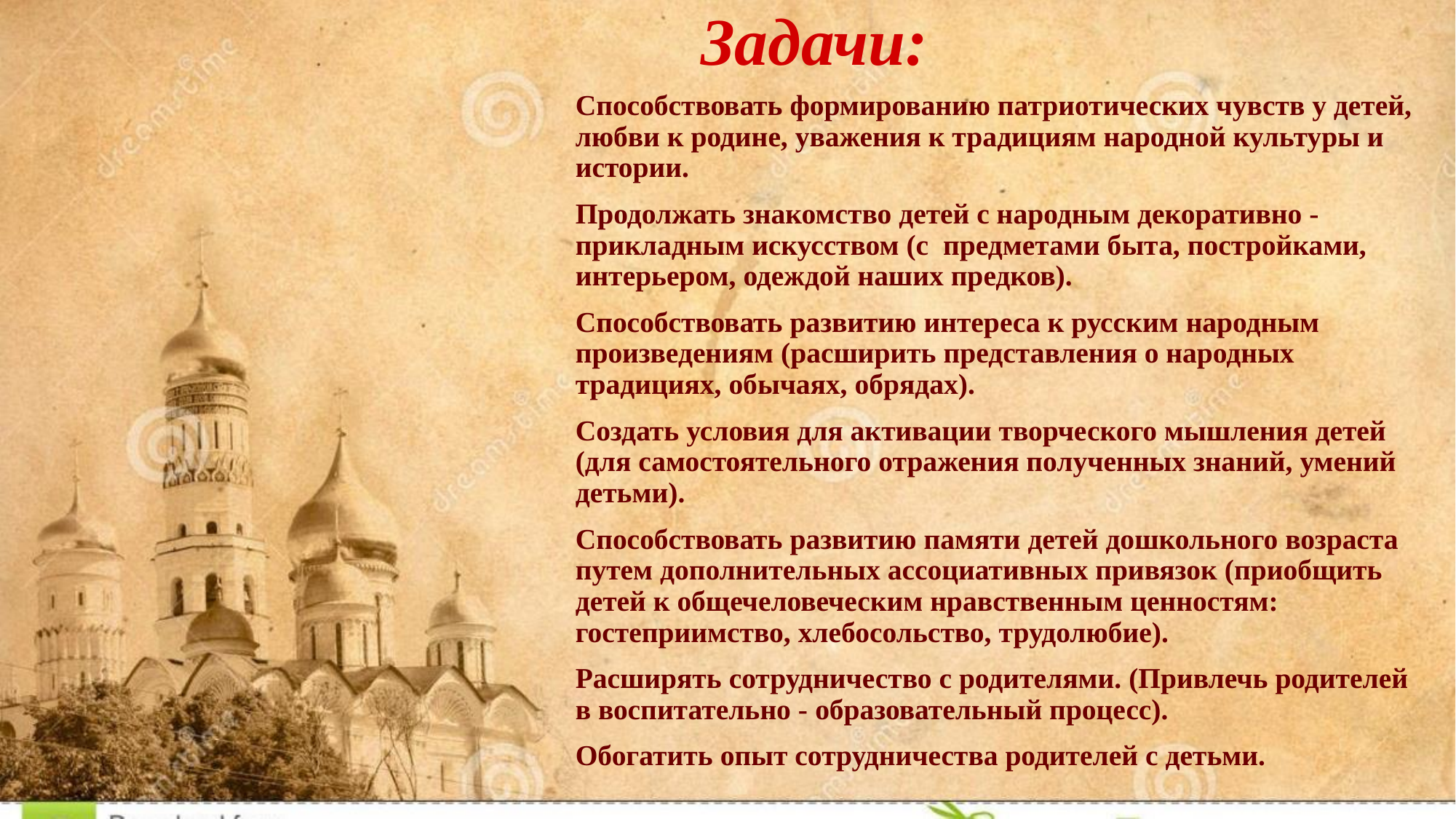

# Задачи:
Способствовать формированию патриотических чувств у детей, любви к родине, уважения к традициям народной культуры и истории.
Продолжать знакомство детей с народным декоративно - прикладным искусством (с  предметами быта, постройками, интерьером, одеждой наших предков).
Способствовать развитию интереса к русским народным произведениям (расширить представления о народных традициях, обычаях, обрядах).
Создать условия для активации творческого мышления детей (для самостоятельного отражения полученных знаний, умений детьми).
Способствовать развитию памяти детей дошкольного возраста путем дополнительных ассоциативных привязок (приобщить детей к общечеловеческим нравственным ценностям: гостеприимство, хлебосольство, трудолюбие).
Расширять сотрудничество с родителями. (Привлечь родителей в воспитательно - образовательный процесс).
Обогатить опыт сотрудничества родителей с детьми.